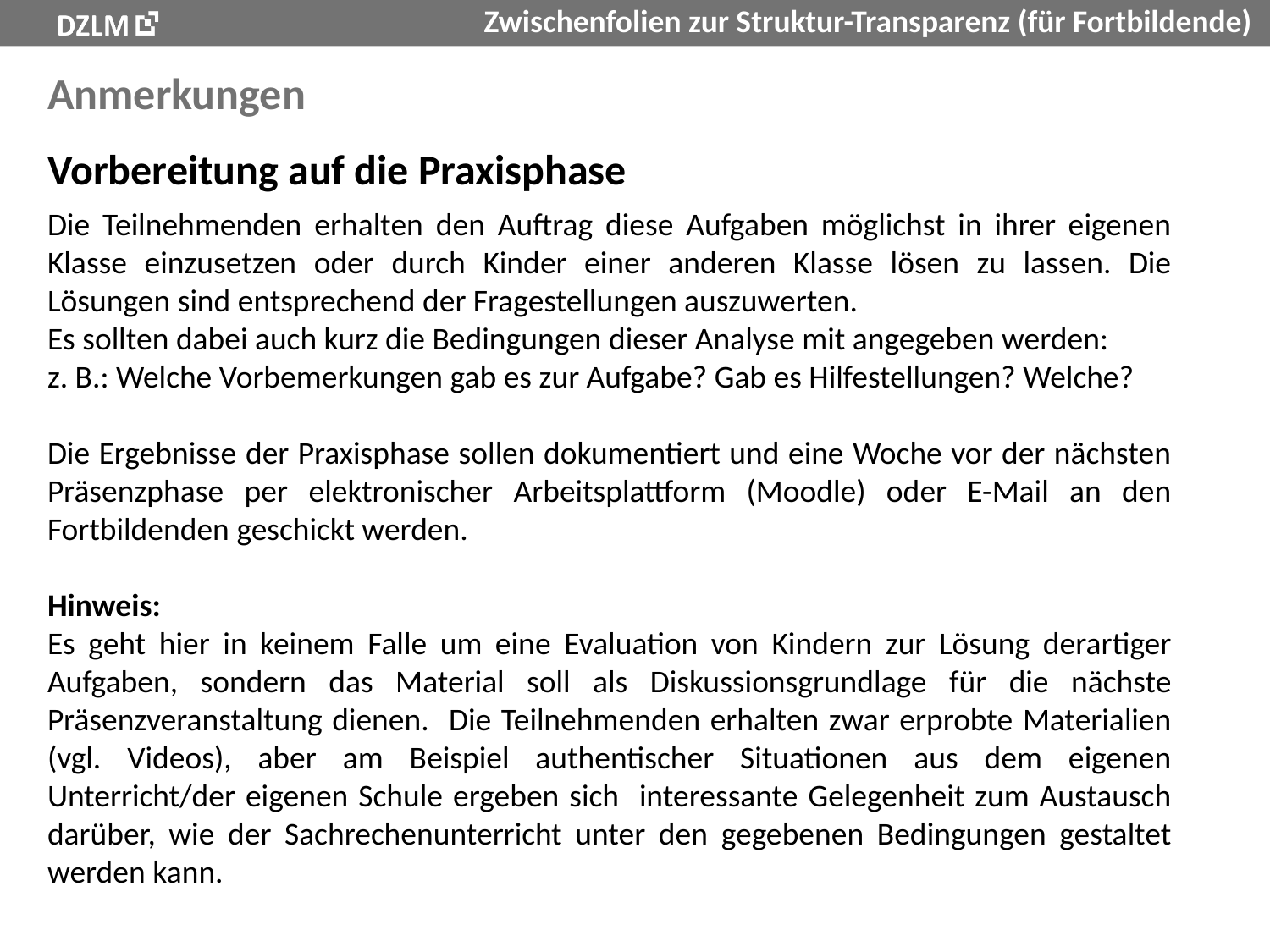

# Anmerkungen
Vorbereitung auf die Praxisphase
Die Teilnehmenden erhalten den Auftrag diese Aufgaben möglichst in ihrer eigenen Klasse einzusetzen oder durch Kinder einer anderen Klasse lösen zu lassen. Die Lösungen sind entsprechend der Fragestellungen auszuwerten.
Es sollten dabei auch kurz die Bedingungen dieser Analyse mit angegeben werden:
z. B.: Welche Vorbemerkungen gab es zur Aufgabe? Gab es Hilfestellungen? Welche?

Die Ergebnisse der Praxisphase sollen dokumentiert und eine Woche vor der nächsten Präsenzphase per elektronischer Arbeitsplattform (Moodle) oder E-Mail an den Fortbildenden geschickt werden.

Hinweis:
Es geht hier in keinem Falle um eine Evaluation von Kindern zur Lösung derartiger Aufgaben, sondern das Material soll als Diskussionsgrundlage für die nächste Präsenzveranstaltung dienen.  Die Teilnehmenden erhalten zwar erprobte Materialien (vgl. Videos), aber am Beispiel authentischer Situationen aus dem eigenen Unterricht/der eigenen Schule ergeben sich  interessante Gelegenheit zum Austausch darüber, wie der Sachrechenunterricht unter den gegebenen Bedingungen gestaltet werden kann.